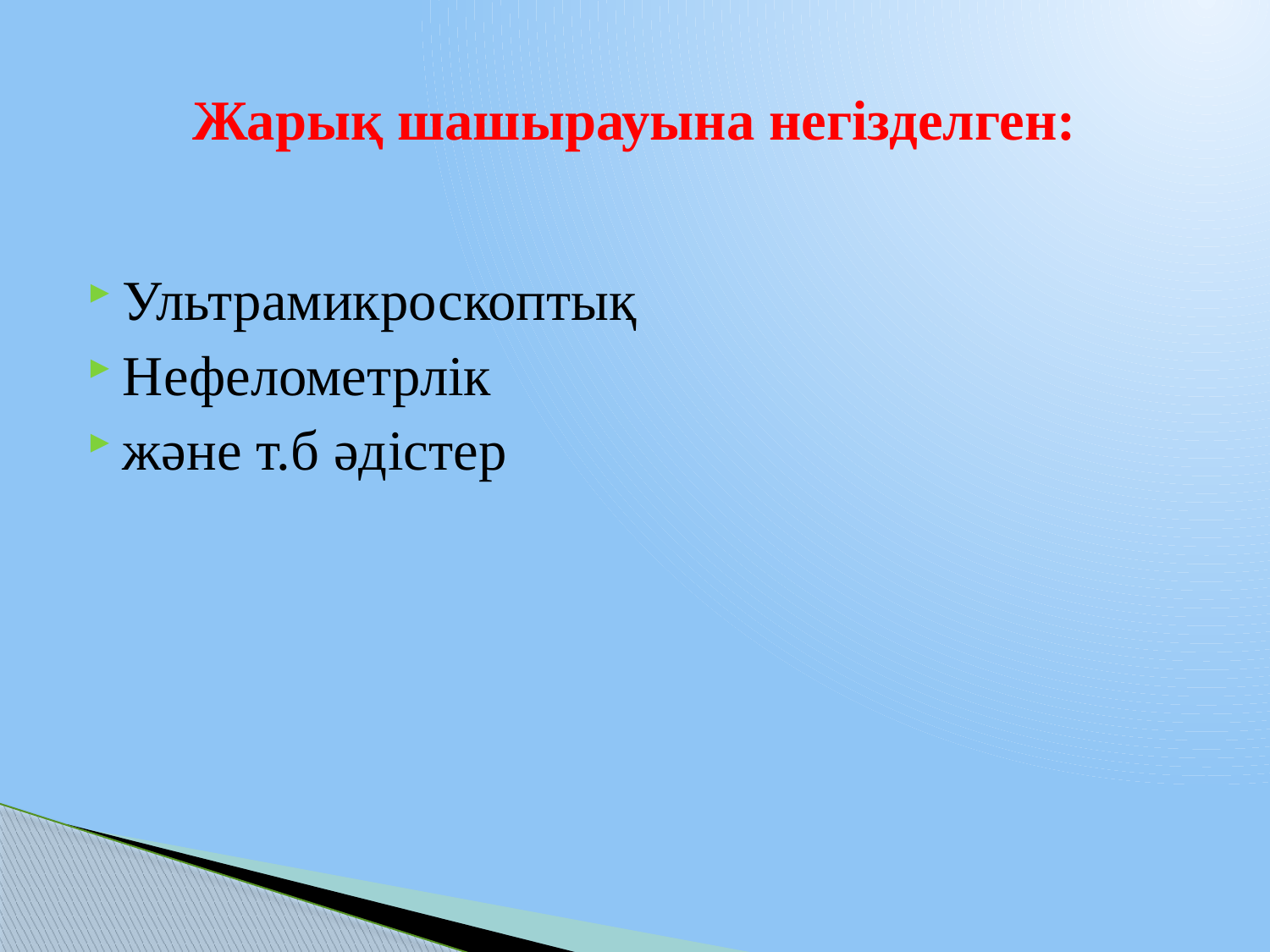

# Жарық шашырауына негізделген:
Ультрамикроскоптық
Нефелометрлік
және т.б әдістер